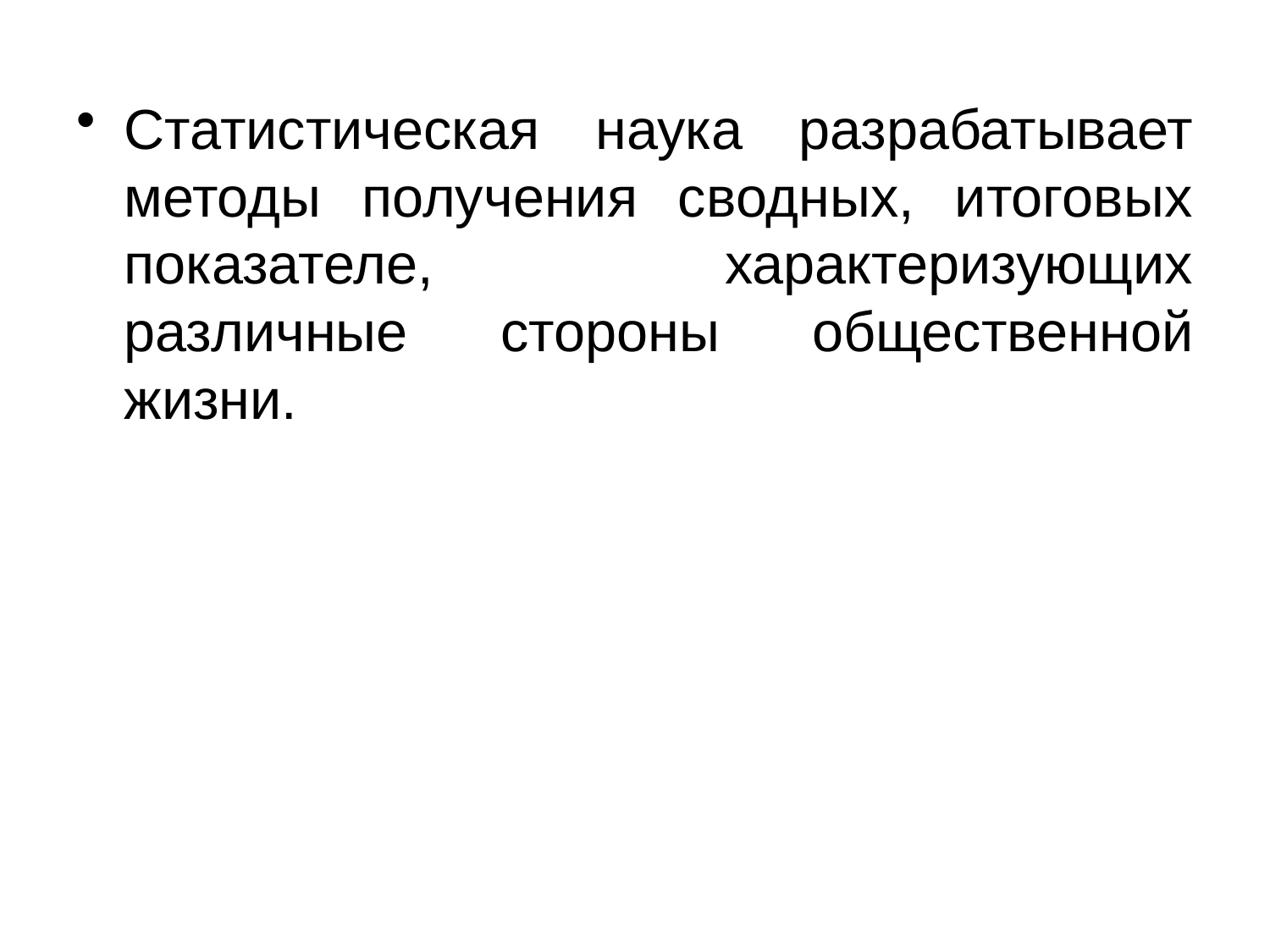

#
Статистическая наука разрабатывает методы получения сводных, итоговых показателе, характеризующих различные стороны общественной жизни.